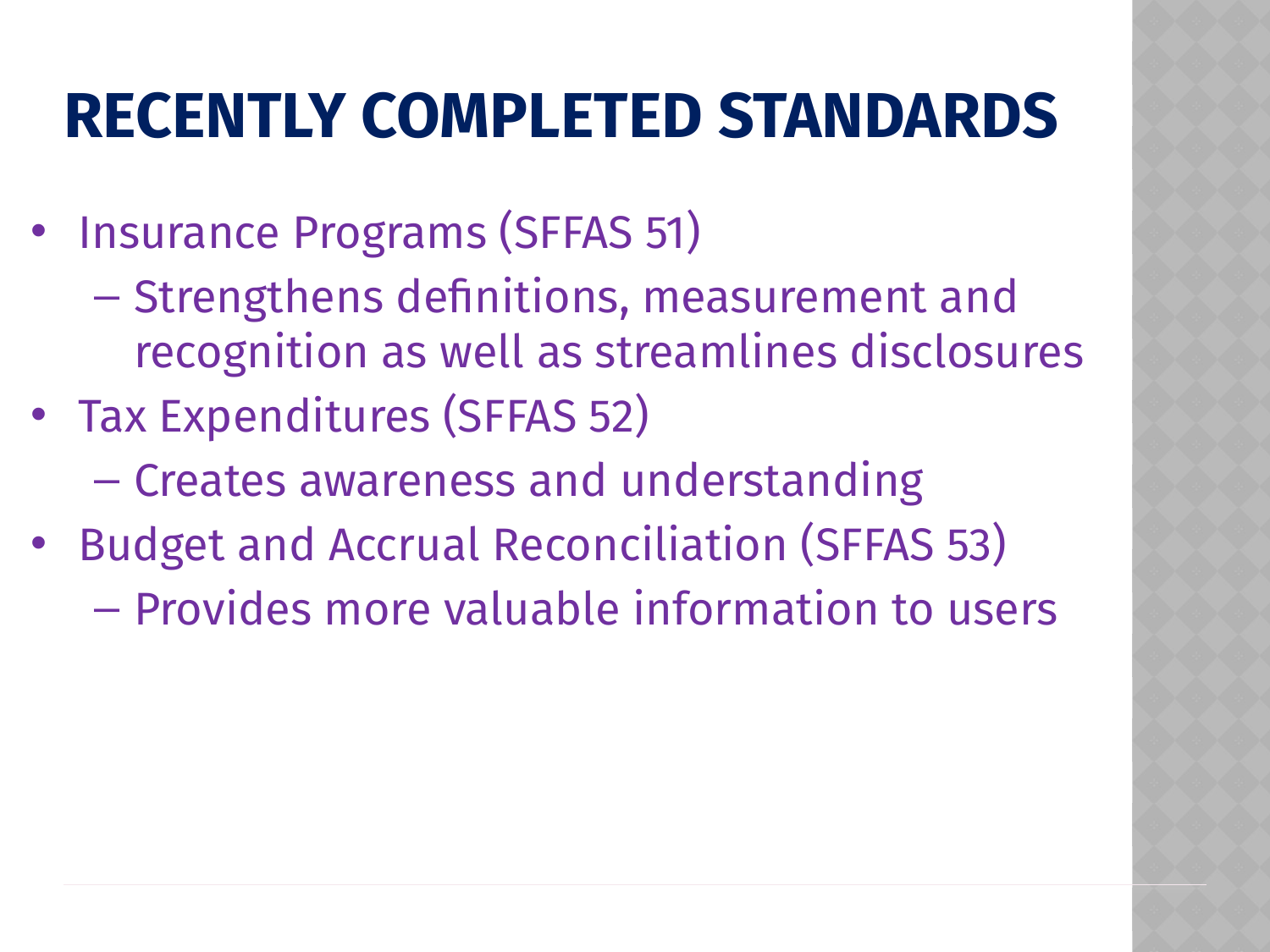

# Recently Completed Standards
Insurance Programs (SFFAS 51)
Strengthens definitions, measurement and recognition as well as streamlines disclosures
Tax Expenditures (SFFAS 52)
Creates awareness and understanding
Budget and Accrual Reconciliation (SFFAS 53)
Provides more valuable information to users